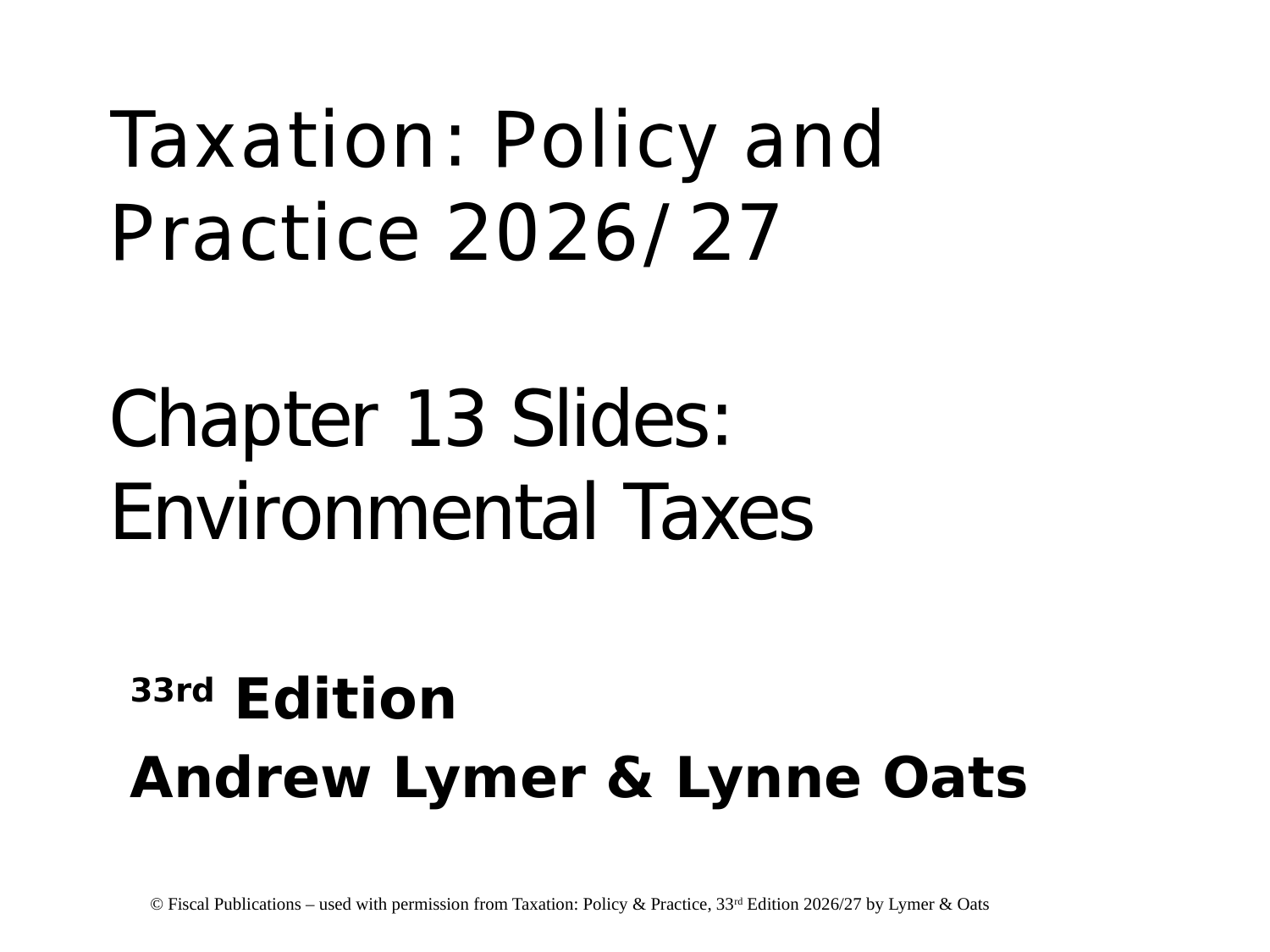

# Taxation: Policy and Practice 2026/27 Chapter 13 Slides:  Environmental Taxes
33rd Edition
Andrew Lymer & Lynne Oats